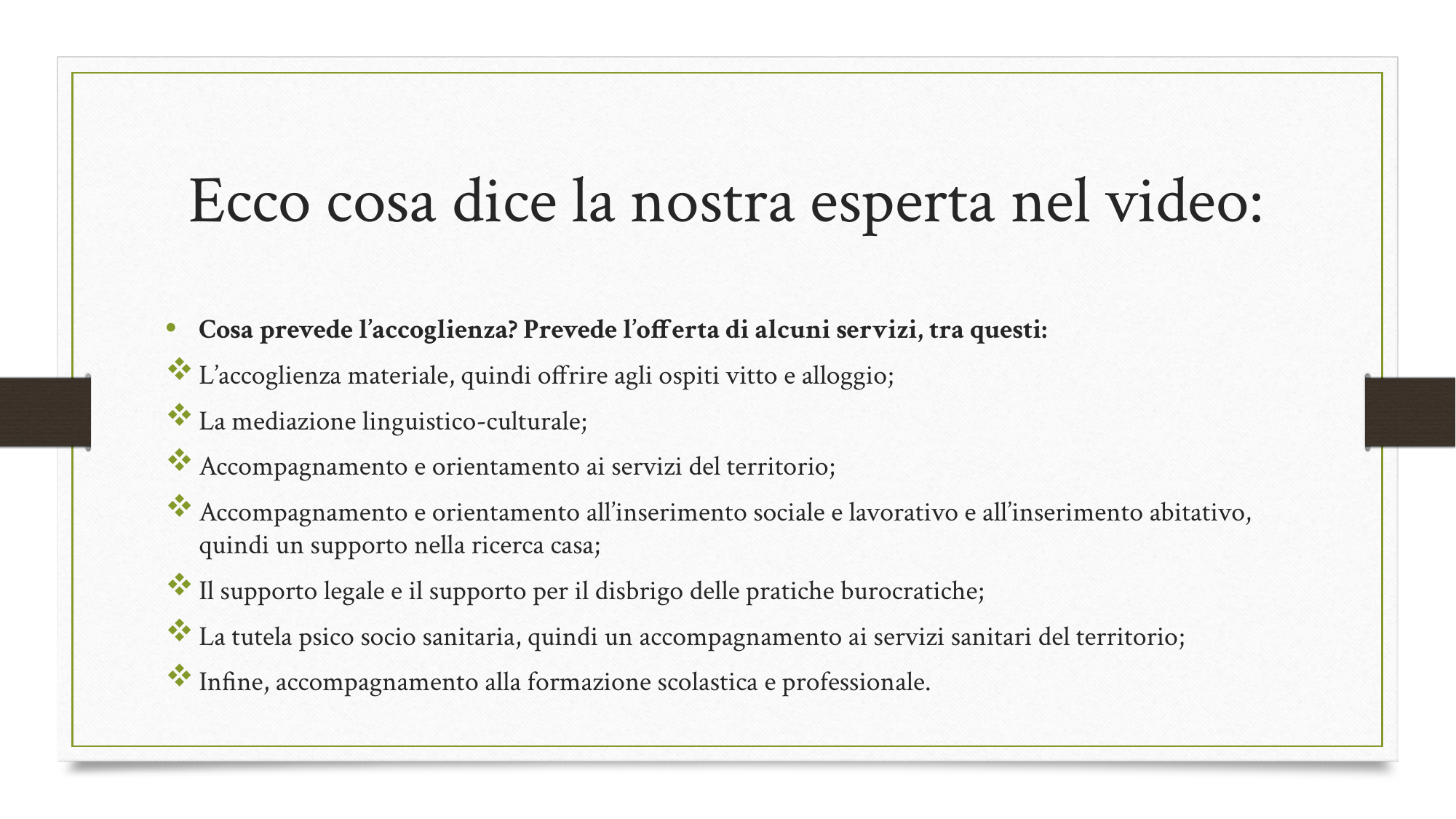

# Ecco cosa dice la nostra esperta nel video:
Cosa prevede l’accoglienza? Prevede l’offerta di alcuni servizi, tra questi:
L’accoglienza materiale, quindi offrire agli ospiti vitto e alloggio;
La mediazione linguistico-culturale;
Accompagnamento e orientamento ai servizi del territorio;
Accompagnamento e orientamento all’inserimento sociale e lavorativo e all’inserimento abitativo, quindi un supporto nella ricerca casa;
Il supporto legale e il supporto per il disbrigo delle pratiche burocratiche;
La tutela psico socio sanitaria, quindi un accompagnamento ai servizi sanitari del territorio;
Infine, accompagnamento alla formazione scolastica e professionale.